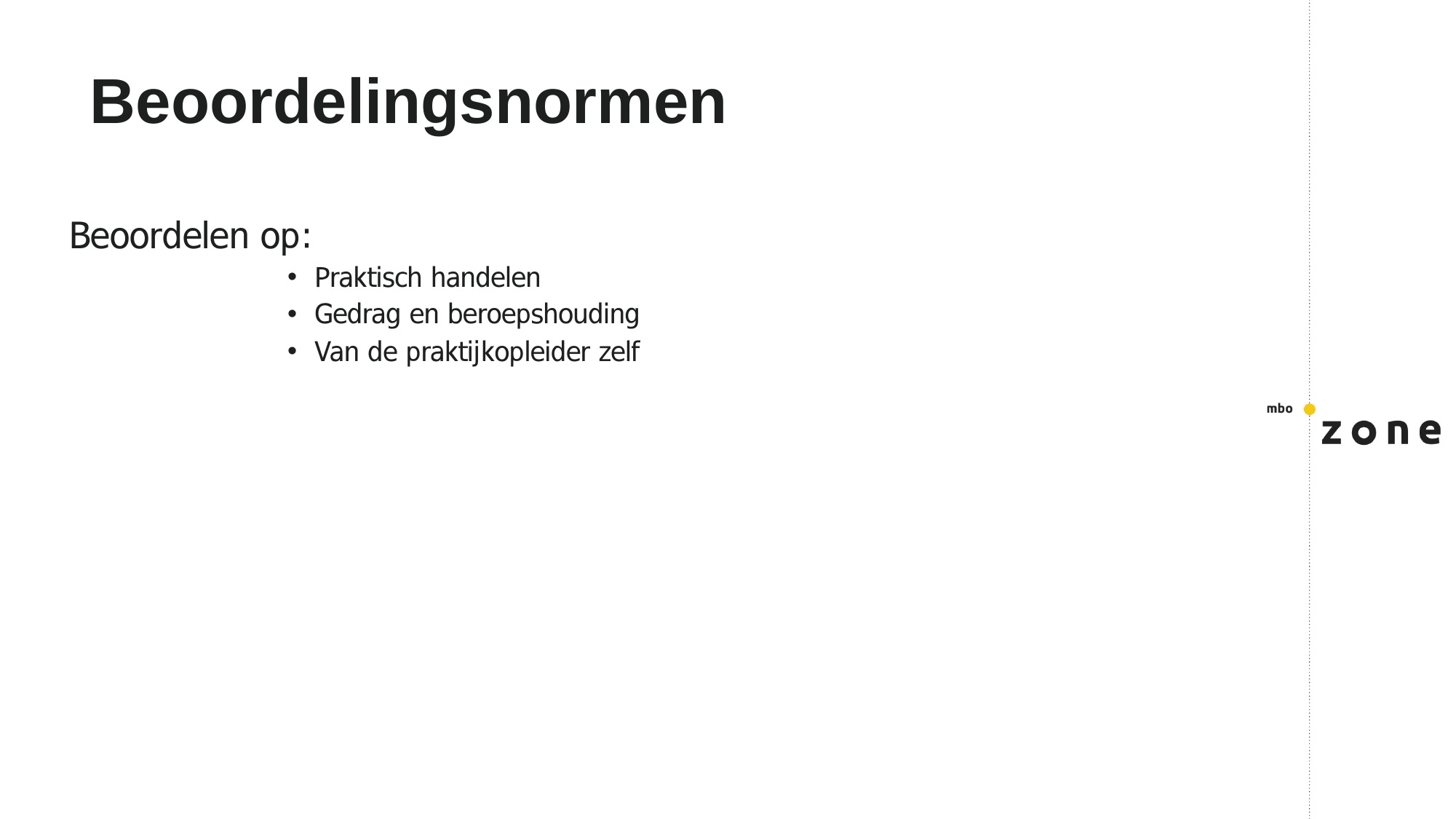

# Beoordelingsnormen

Beoordelen op:
Praktisch handelen
Gedrag en beroepshouding
Van de praktijkopleider zelf